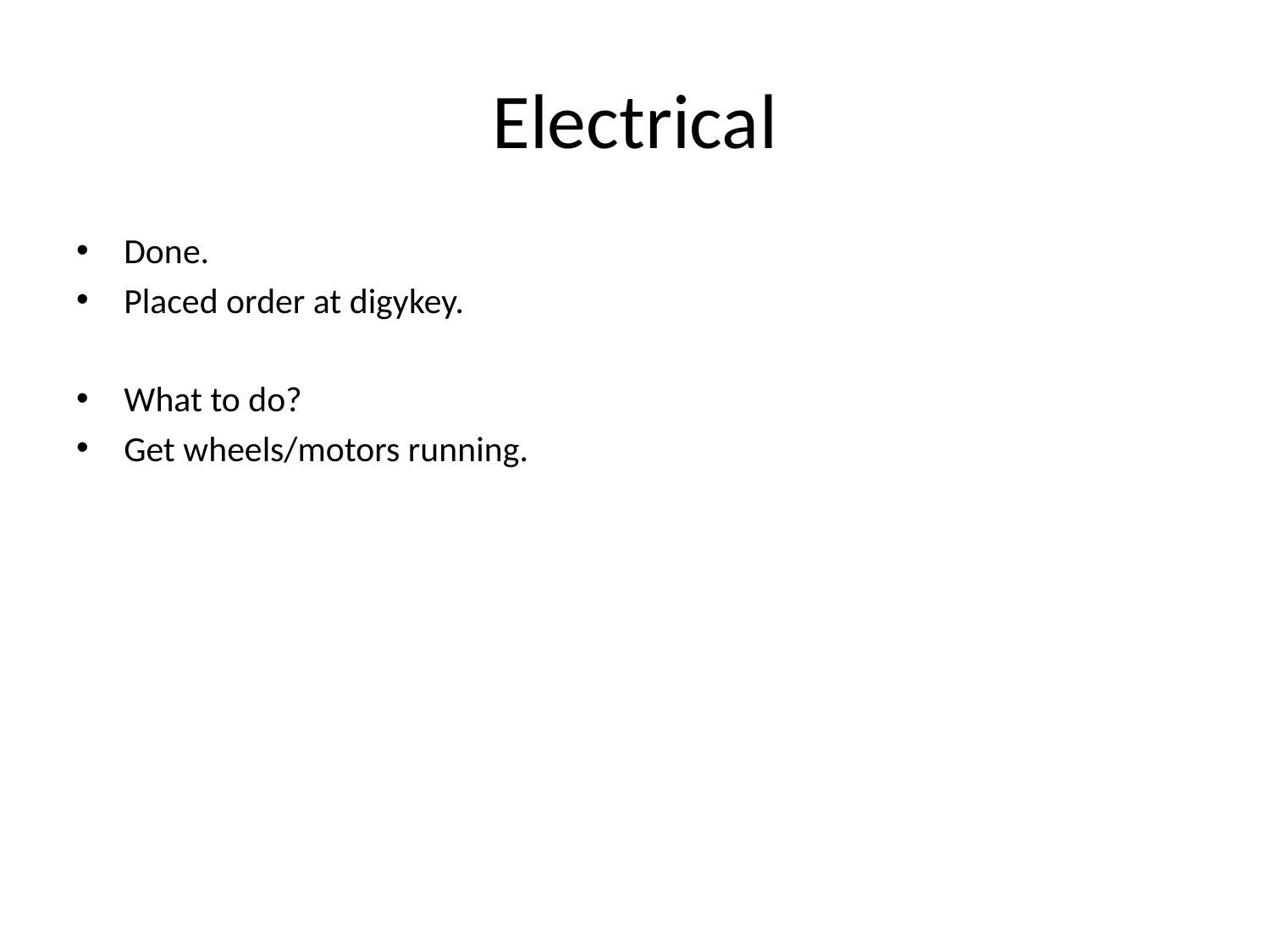

# Electrical
Done.
Placed order at digykey.

What to do?
Get wheels/motors running.